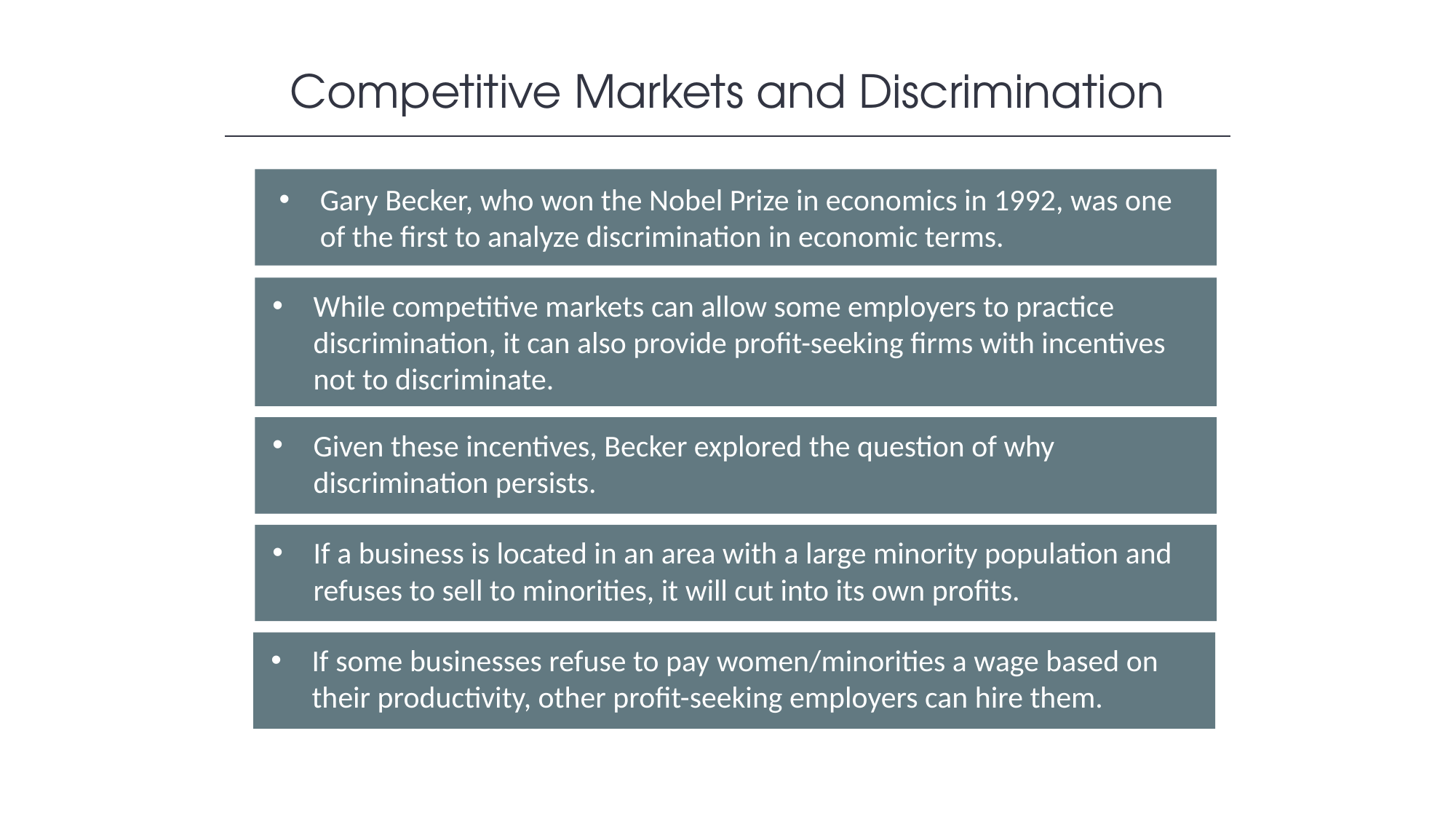

Competitive Markets and Discrimination

Gary Becker, who won the Nobel Prize in economics in 1992, was one of the first to analyze discrimination in economic terms.

While competitive markets can allow some employers to practice discrimination, it can also provide profit-seeking firms with incentives not to discriminate.

Given these incentives, Becker explored the question of why discrimination persists.

If a business is located in an area with a large minority population and refuses to sell to minorities, it will cut into its own profits.

If some businesses refuse to pay women/minorities a wage based on their productivity, other profit-seeking employers can hire them.